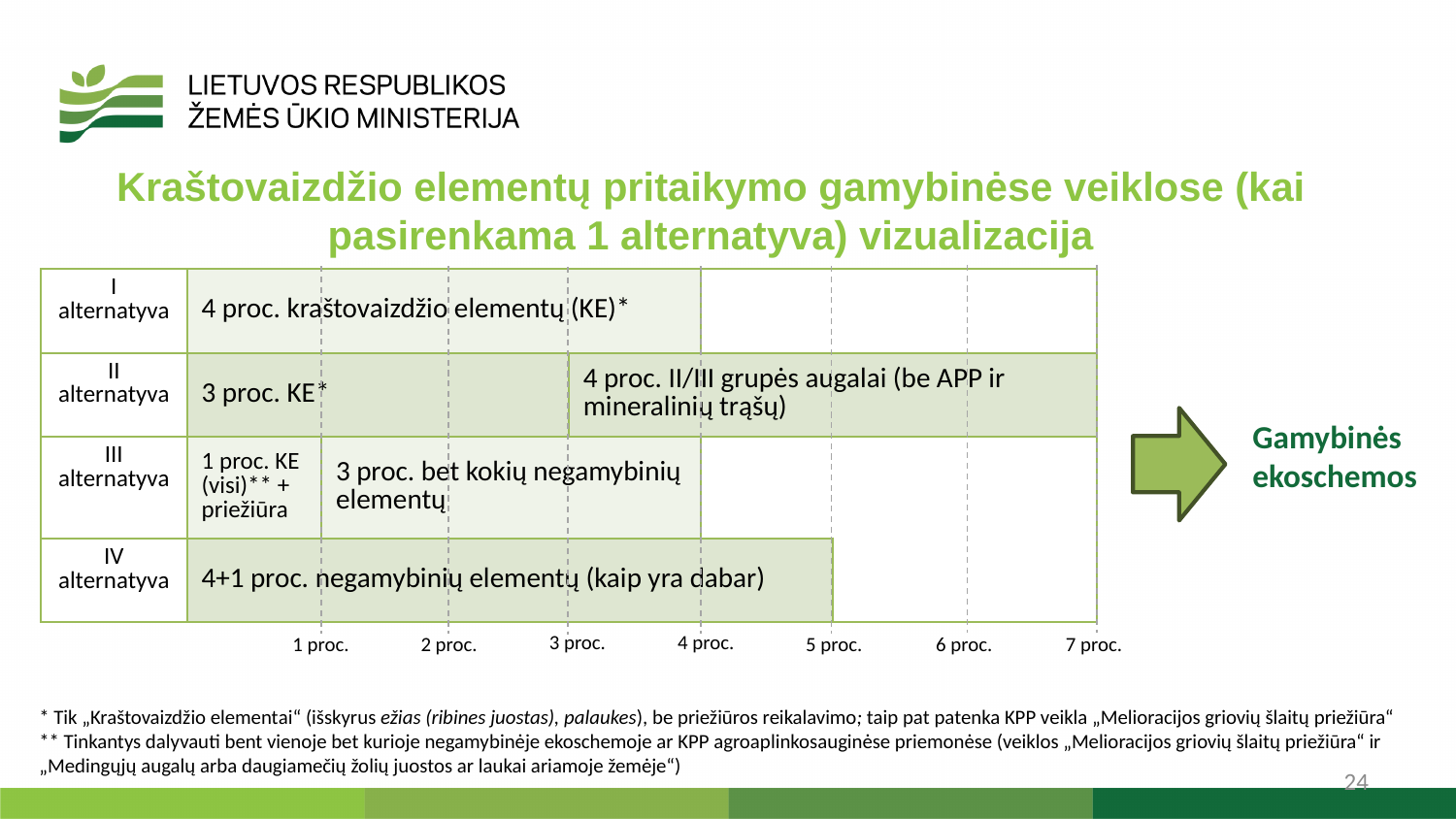

Kraštovaizdžio elementų pritaikymo gamybinėse veiklose (kai pasirenkama 1 alternatyva) vizualizacija
| I alternatyva | 4 proc. kraštovaizdžio elementų (KE)\* |  |  |  |  |
| --- | --- | --- | --- | --- | --- |
| II alternatyva | 3 proc. KE\* |  | 4 proc. II/III grupės augalai (be APP ir mineralinių trąšų) |  |  |
| III alternatyva | 1 proc. KE (visi)\*\* + priežiūra | 3 proc. bet kokių negamybinių elementų |  |  |  |
| IV alternatyva | 4+1 proc. negamybinių elementų (kaip yra dabar) |  |  |  |  |

Gamybinės ekoschemos
3 proc.
4 proc.
1 proc.
2 proc.
7 proc.
5 proc.
6 proc.
* Tik „Kraštovaizdžio elementai“ (išskyrus ežias (ribines juostas), palaukes), be priežiūros reikalavimo; taip pat patenka KPP veikla „Melioracijos griovių šlaitų priežiūra“
** Tinkantys dalyvauti bent vienoje bet kurioje negamybinėje ekoschemoje ar KPP agroaplinkosauginėse priemonėse (veiklos „Melioracijos griovių šlaitų priežiūra“ ir „Medingųjų augalų arba daugiamečių žolių juostos ar laukai ariamoje žemėje“)
24